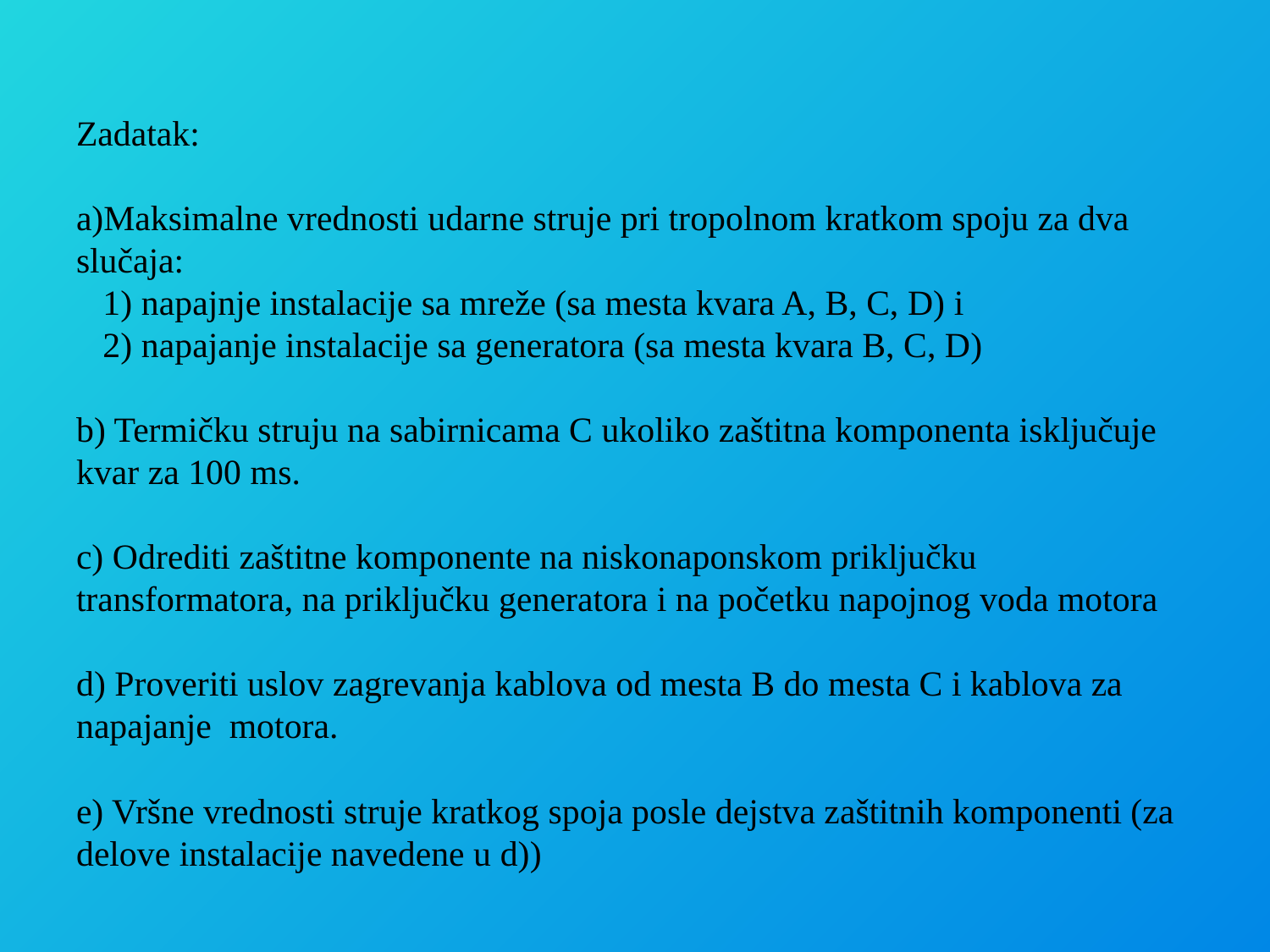

# Zadatak: a)Maksimalne vrednosti udarne struje pri tropolnom kratkom spoju za dva slučaja: 1) napajnje instalacije sa mreže (sa mesta kvara A, B, C, D) i 2) napajanje instalacije sa generatora (sa mesta kvara B, C, D) b) Termičku struju na sabirnicama C ukoliko zaštitna komponenta isključuje kvar za 100 ms. c) Odrediti zaštitne komponente na niskonaponskom priključku transformatora, na priključku generatora i na početku napojnog voda motora d) Proveriti uslov zagrevanja kablova od mesta B do mesta C i kablova za napajanje  motora. e) Vršne vrednosti struje kratkog spoja posle dejstva zaštitnih komponenti (za delove instalacije navedene u d))